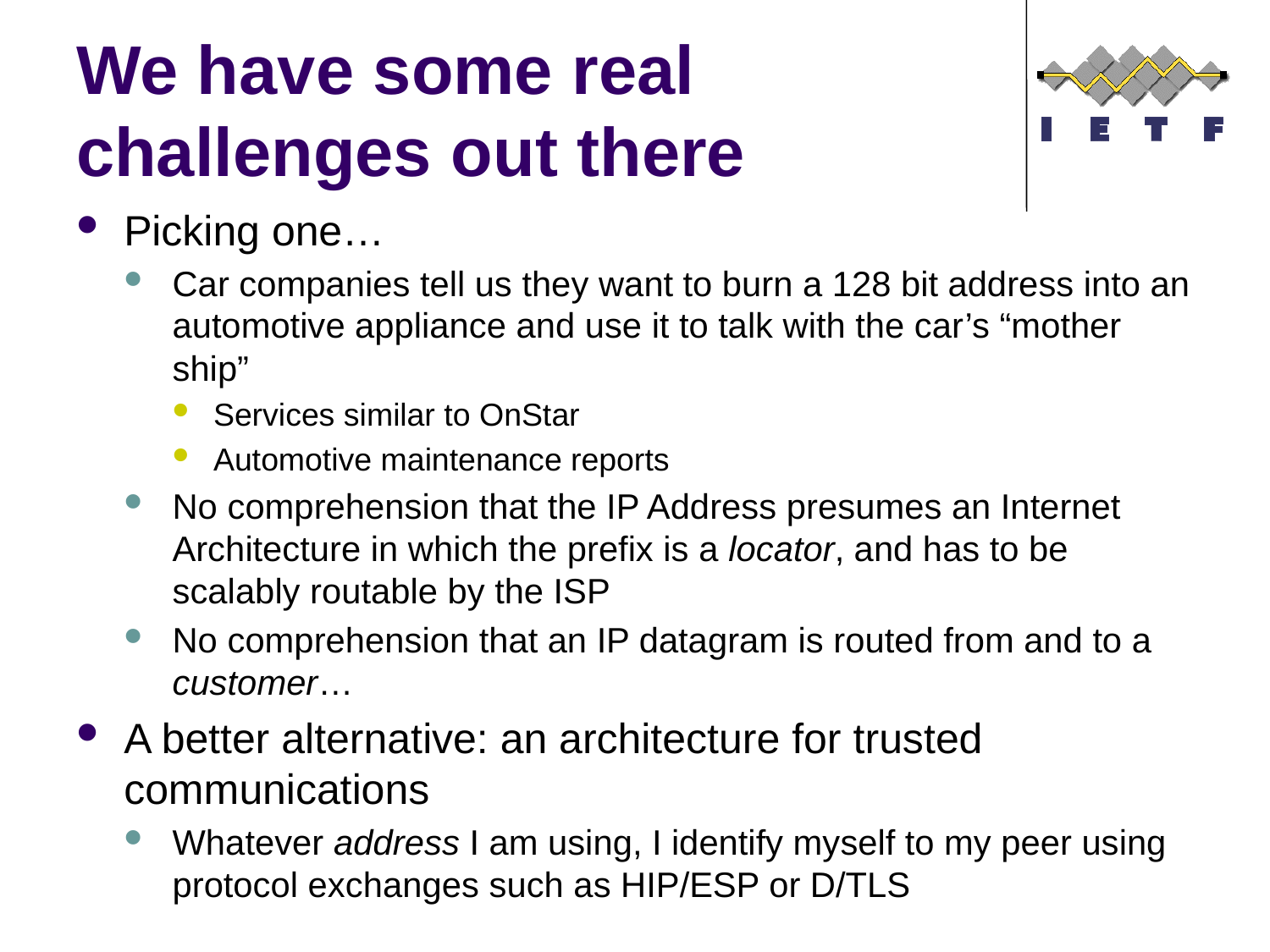

# We have some real challenges out there
Picking one…
Car companies tell us they want to burn a 128 bit address into an automotive appliance and use it to talk with the car’s “mother ship”
Services similar to OnStar
Automotive maintenance reports
No comprehension that the IP Address presumes an Internet Architecture in which the prefix is a locator, and has to be scalably routable by the ISP
No comprehension that an IP datagram is routed from and to a customer…
A better alternative: an architecture for trusted communications
Whatever address I am using, I identify myself to my peer using protocol exchanges such as HIP/ESP or D/TLS